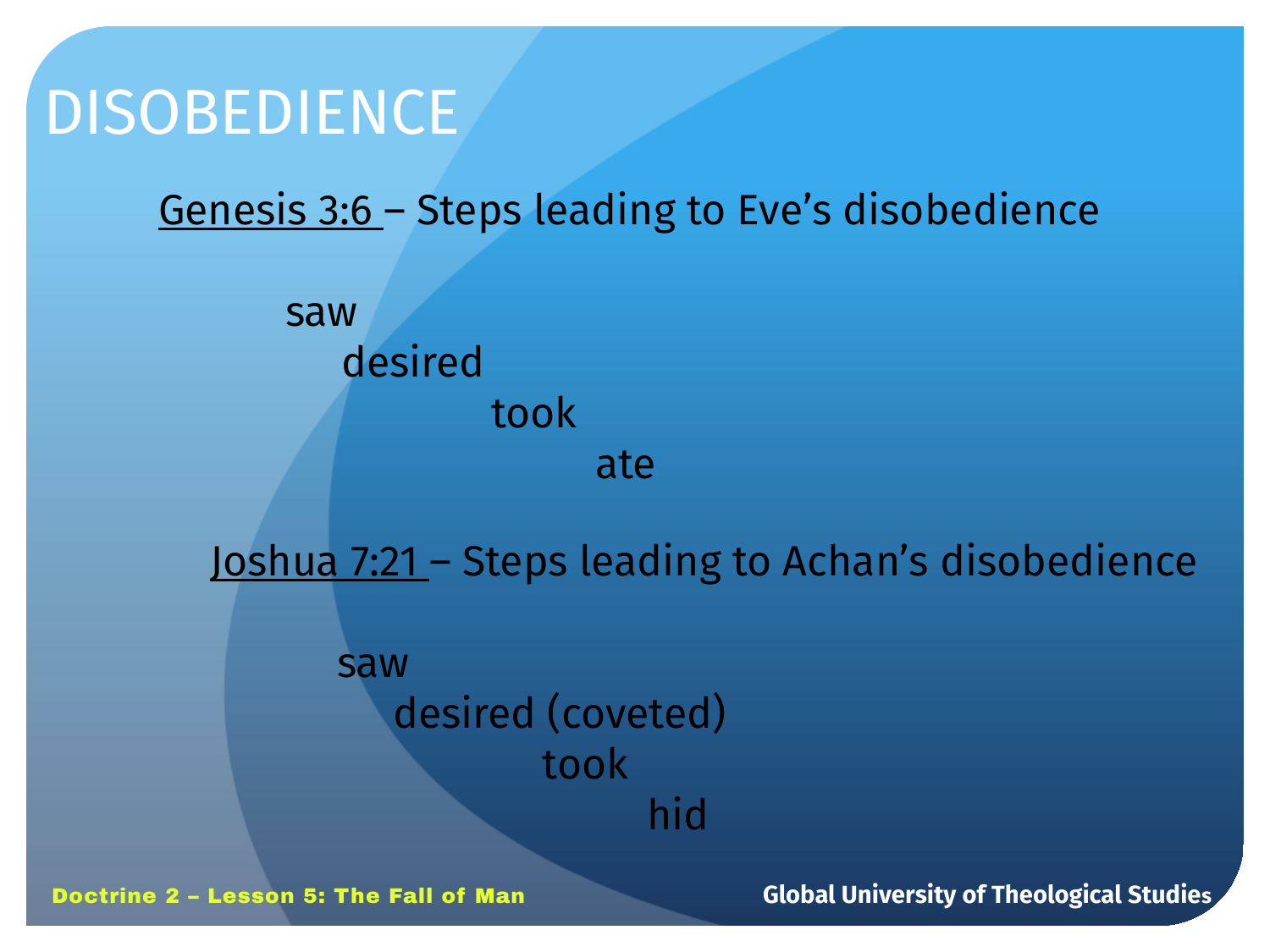

DISOBEDIENCE
Genesis 3:6 – Steps leading to Eve’s disobedience

	saw
	     desired
		       took
			     ate
Joshua 7:21 – Steps leading to Achan’s disobedience

	saw
	     desired (coveted)
		       took
			     hid
Doctrine 2 – Lesson 5: The Fall of Man                               Global University of Theological Studies